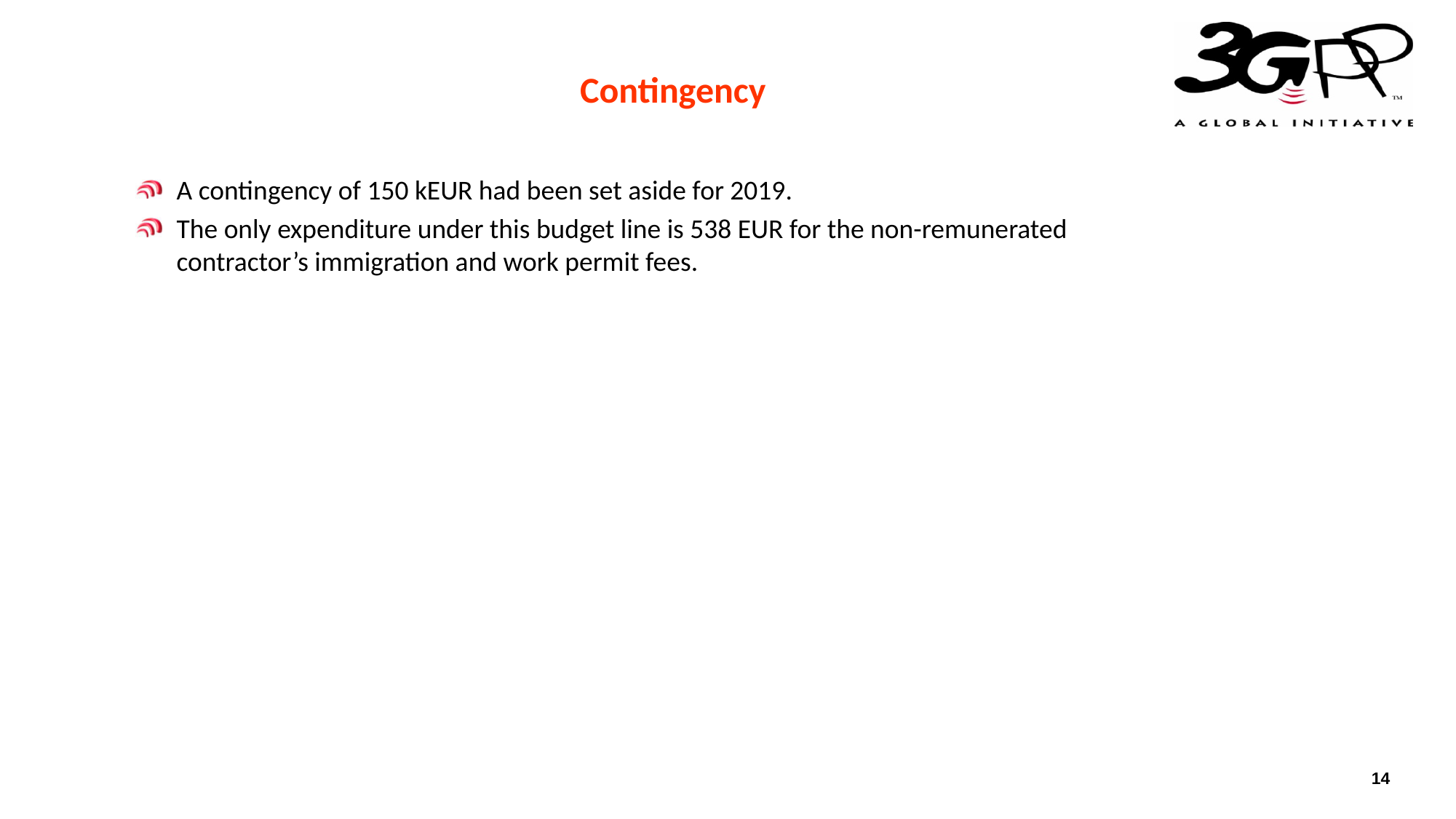

# Contingency
A contingency of 150 kEUR had been set aside for 2019.
The only expenditure under this budget line is 538 EUR for the non-remunerated contractor’s immigration and work permit fees.

14